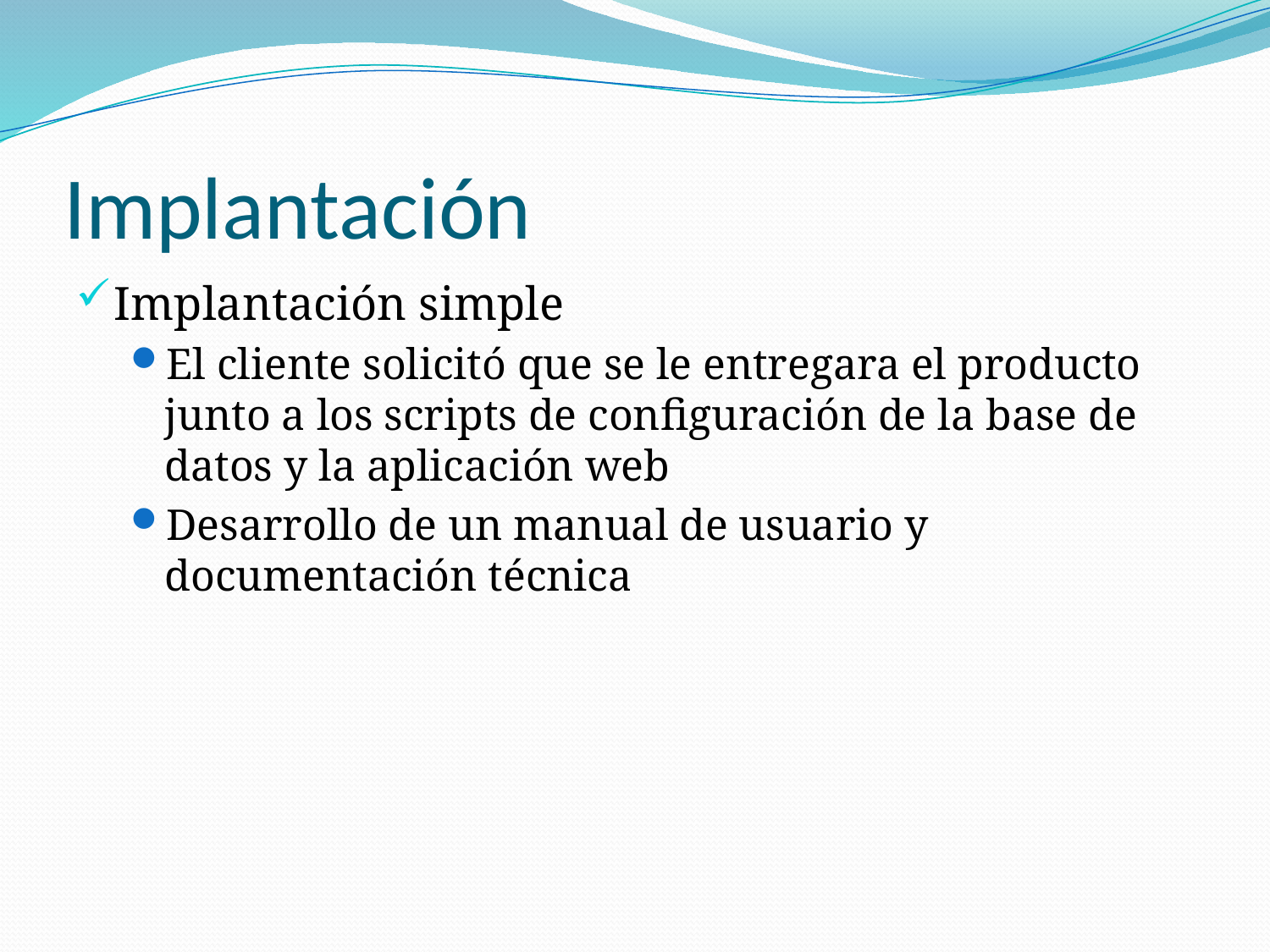

# Implantación
Implantación simple
El cliente solicitó que se le entregara el producto junto a los scripts de configuración de la base de datos y la aplicación web
Desarrollo de un manual de usuario y documentación técnica